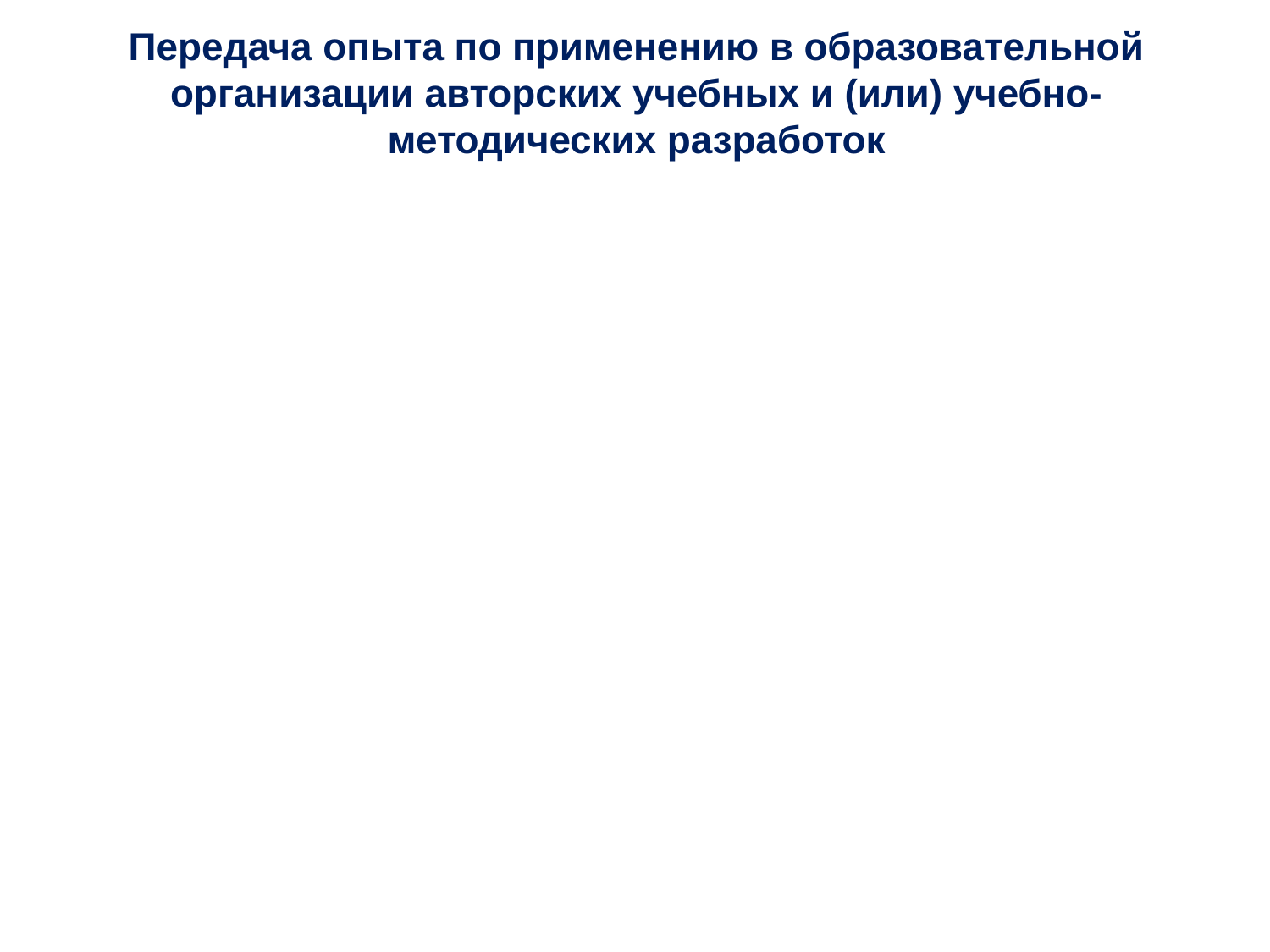

# Передача опыта по применению в образовательной организации авторских учебных и (или) учебно-методических разработок